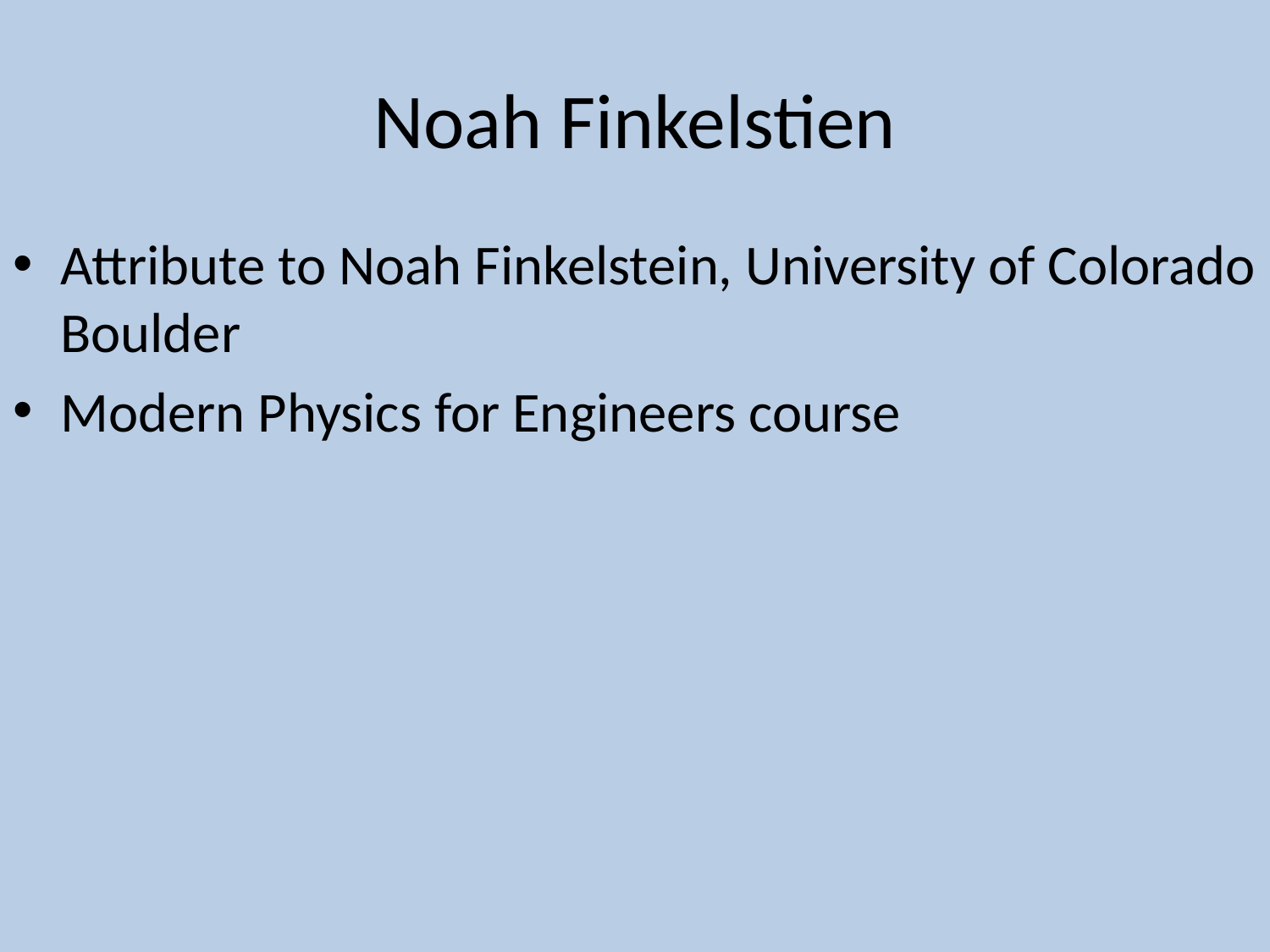

# Noah Finkelstien
Attribute to Noah Finkelstein, University of Colorado Boulder
Modern Physics for Engineers course